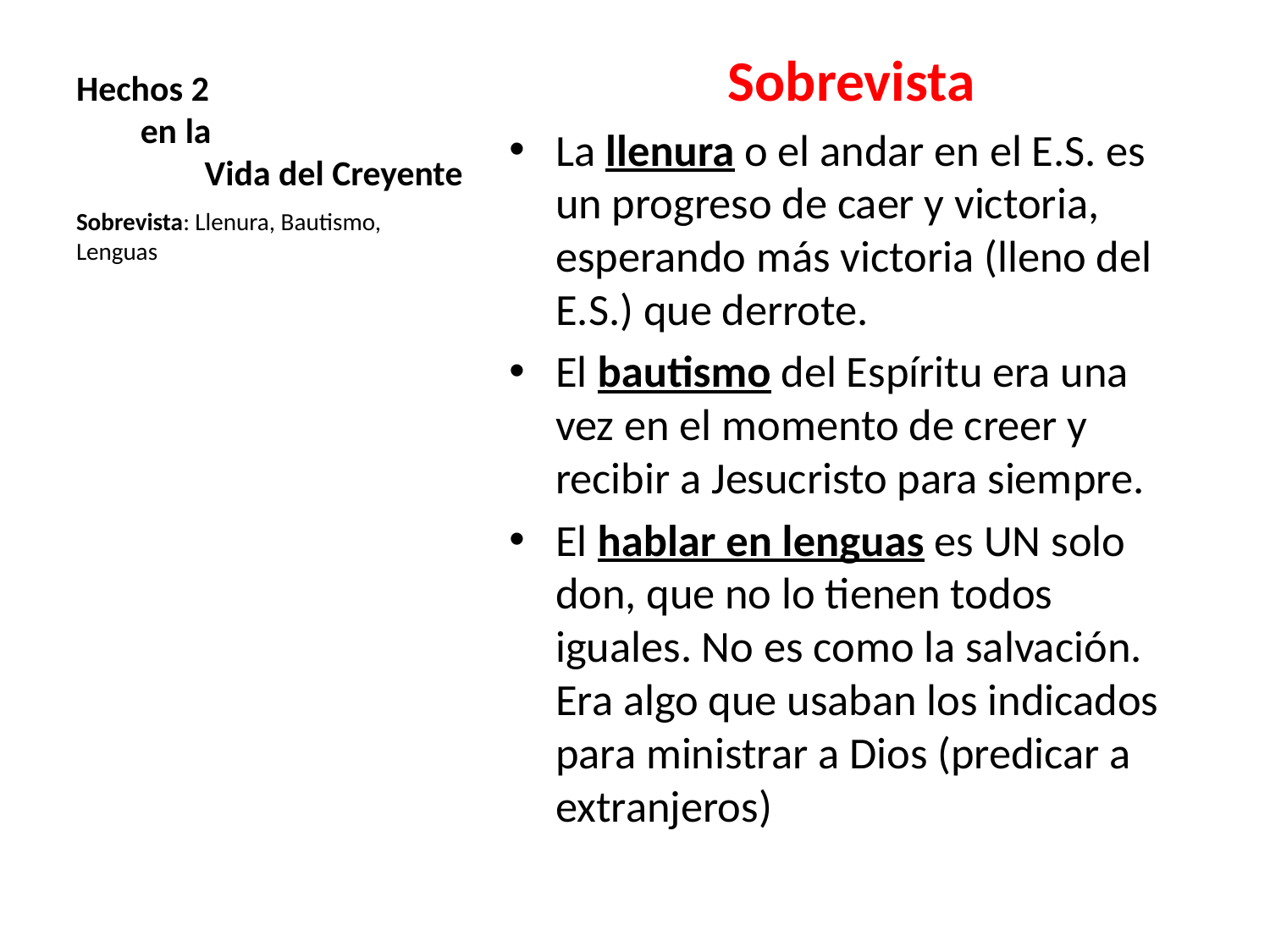

# Hechos 2 en la Vida del Creyente
Sobrevista
La llenura o el andar en el E.S. es un progreso de caer y victoria, esperando más victoria (lleno del E.S.) que derrote.
El bautismo del Espíritu era una vez en el momento de creer y recibir a Jesucristo para siempre.
El hablar en lenguas es UN solo don, que no lo tienen todos iguales. No es como la salvación. Era algo que usaban los indicados para ministrar a Dios (predicar a extranjeros)

Sobrevista: Llenura, Bautismo,  Lenguas